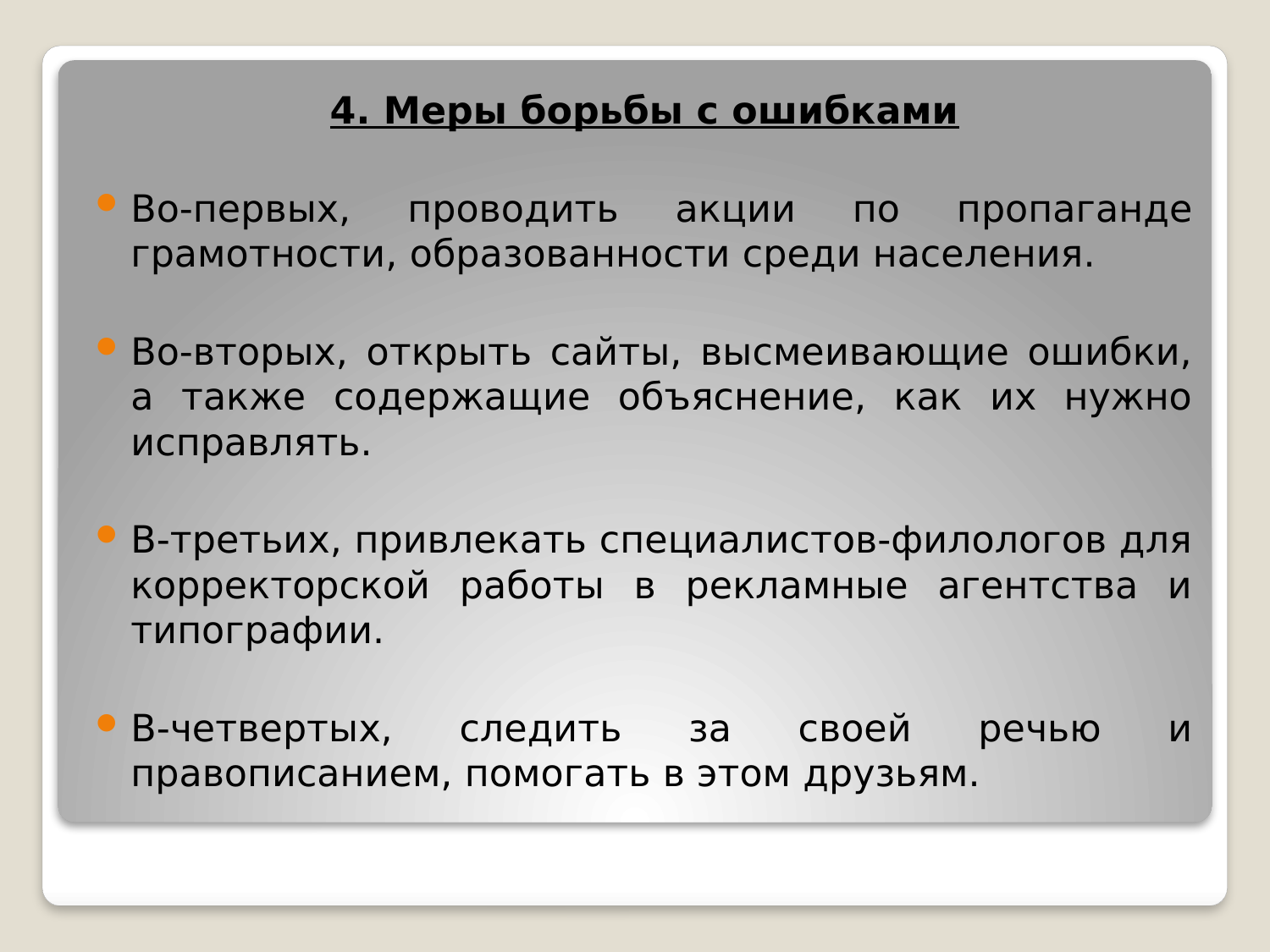

4. Меры борьбы с ошибками

Во-первых, проводить акции по пропаганде грамотности, образованности среди населения.

Во-вторых, открыть сайты, высмеивающие ошибки, а также содержащие объяснение, как их нужно исправлять.

В-третьих, привлекать специалистов-филологов для корректорской работы в рекламные агентства и типографии.

В-четвертых, следить за своей речью и правописанием, помогать в этом друзьям.

#